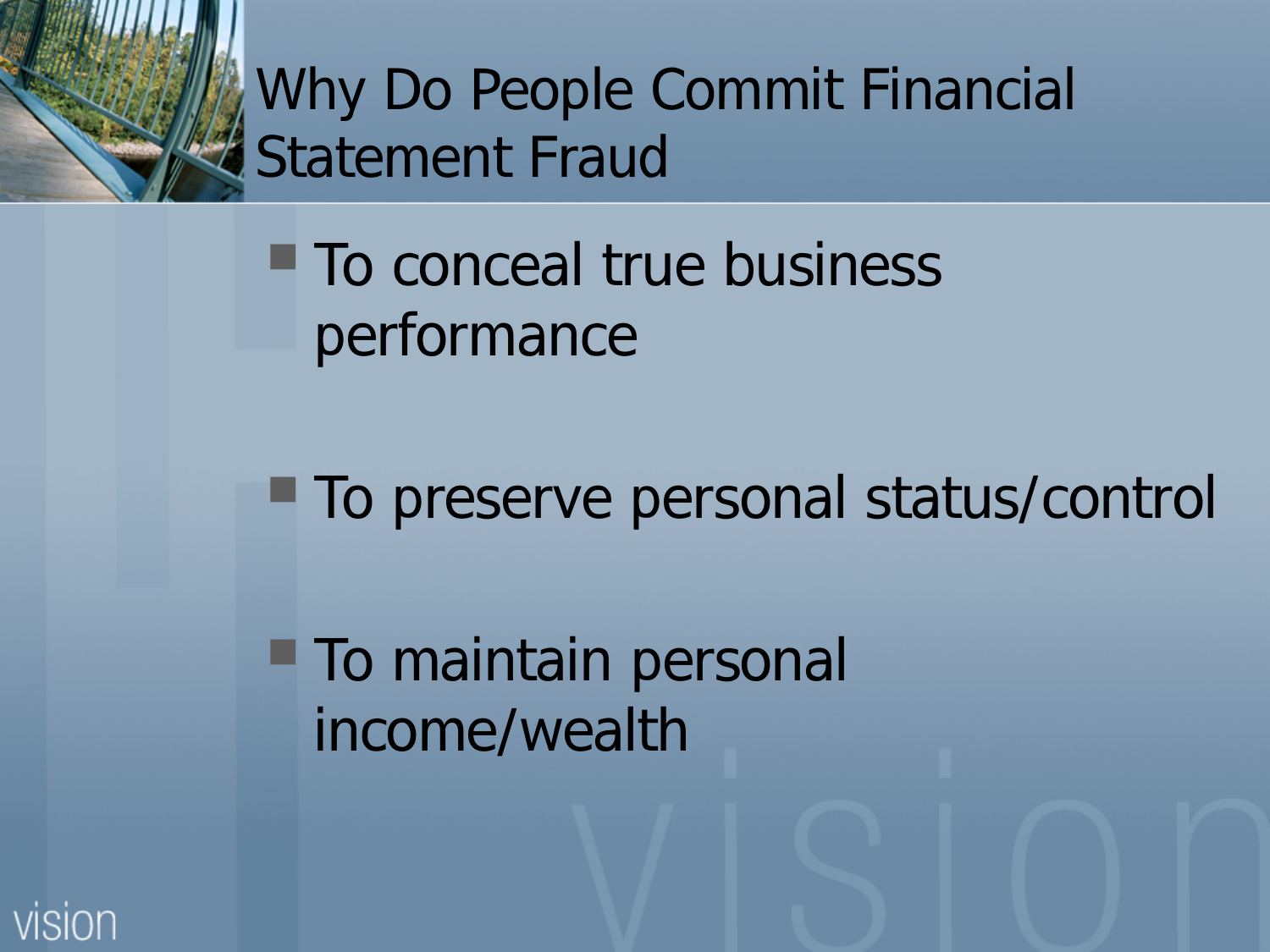

# Why Do People Commit Financial Statement Fraud
To conceal true business performance

To preserve personal status/control

To maintain personal income/wealth